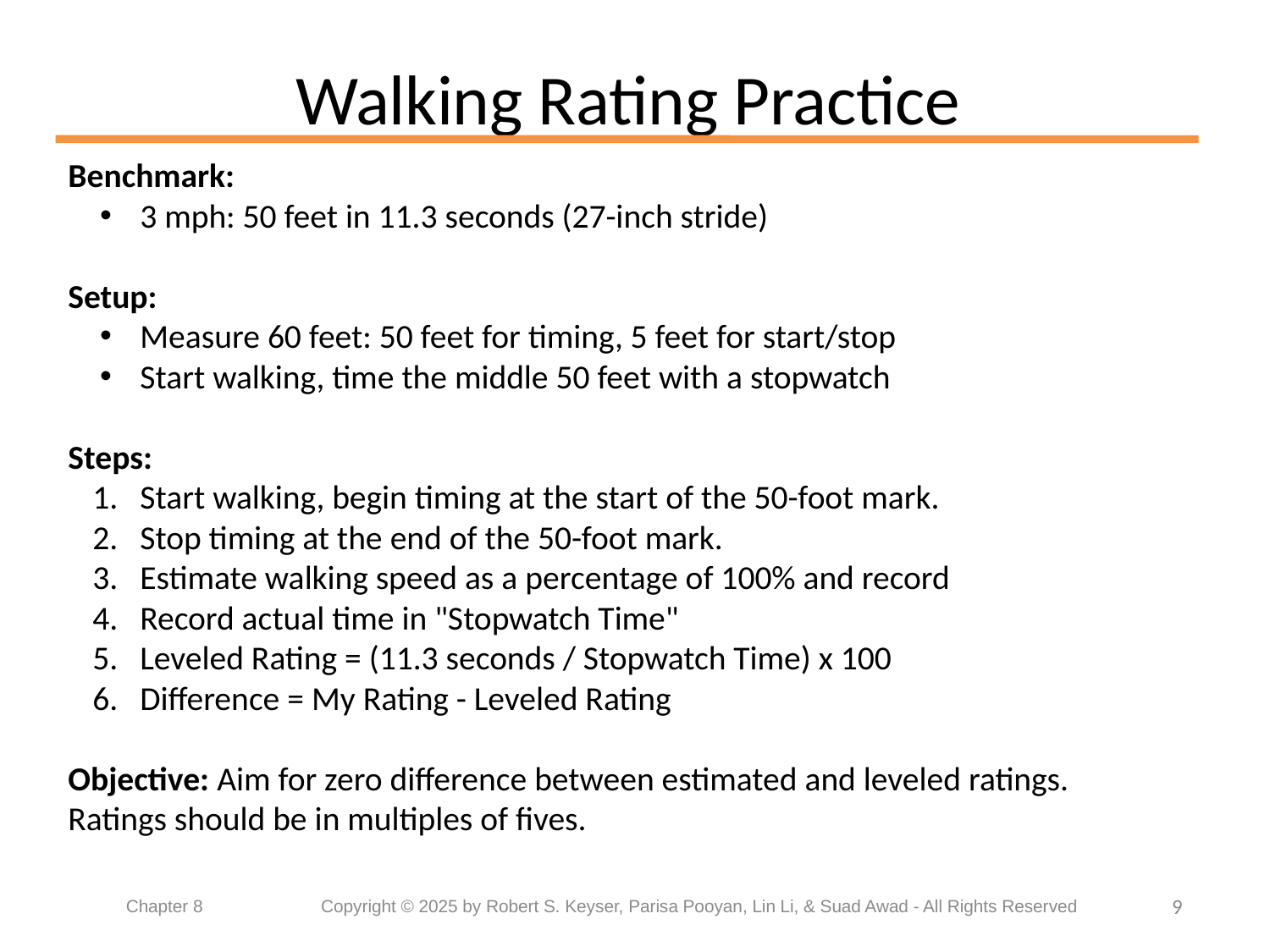

# Walking Rating Practice

Benchmark:
3 mph: 50 feet in 11.3 seconds (27-inch stride)

Setup:
Measure 60 feet: 50 feet for timing, 5 feet for start/stop
Start walking, time the middle 50 feet with a stopwatch

Steps:
Start walking, begin timing at the start of the 50-foot mark.
Stop timing at the end of the 50-foot mark.
Estimate walking speed as a percentage of 100% and record
Record actual time in "Stopwatch Time"
Leveled Rating = (11.3 seconds / Stopwatch Time) x 100
Difference = My Rating - Leveled Rating

Objective: Aim for zero difference between estimated and leveled ratings.
Ratings should be in multiples of fives.
9
Chapter 8	              Copyright © 2025 by Robert S. Keyser, Parisa Pooyan, Lin Li, & Suad Awad - All Rights Reserved